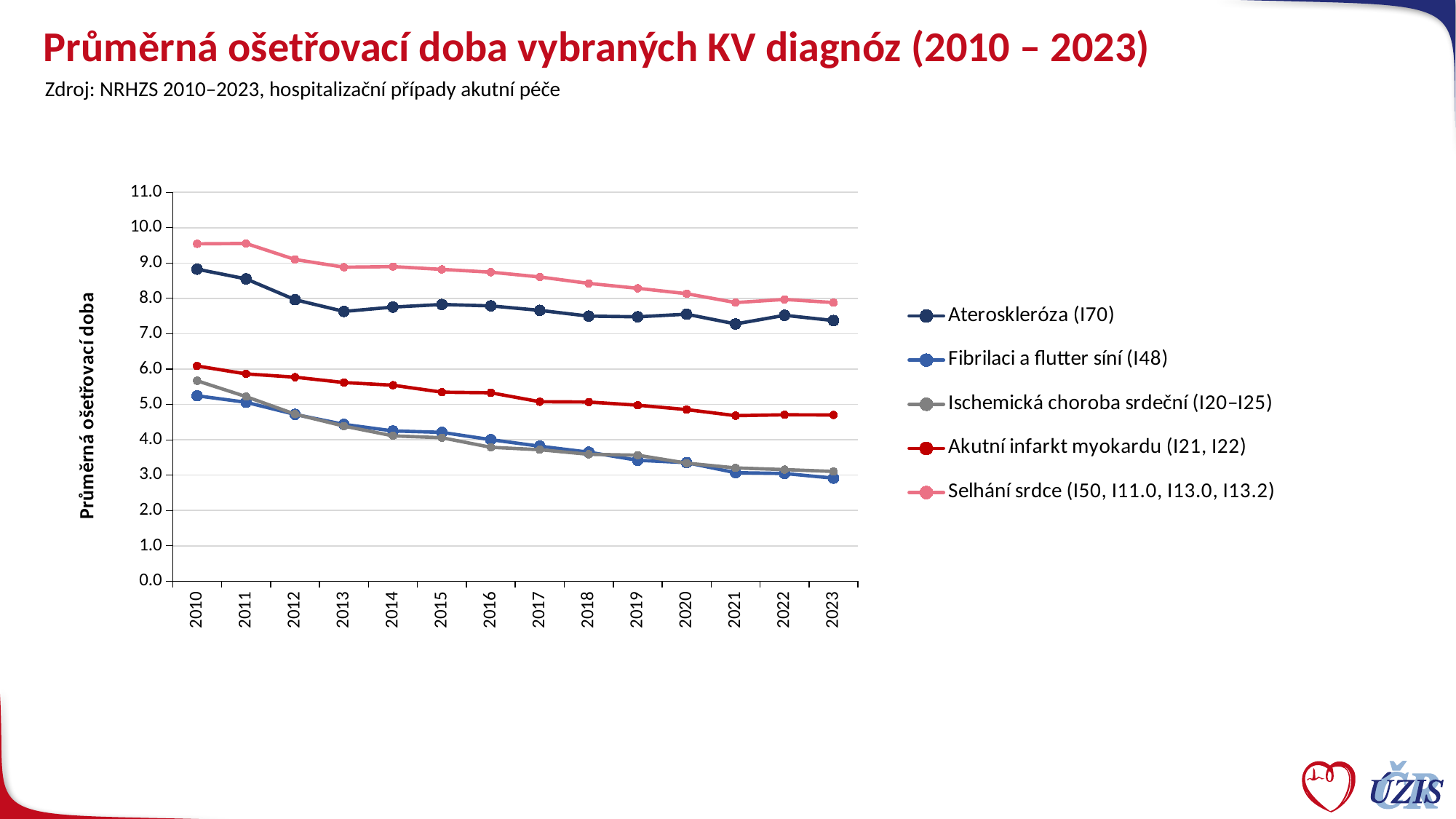

# Průměrná ošetřovací doba vybraných KV diagnóz (2010 – 2023)
Zdroj: NRHZS 2010–2023, hospitalizační případy akutní péče

### Chart

| Category | Ateroskleróza (I70) | Fibrilaci a flutter síní (I48) | Ischemická choroba srdeční (I20–I25) | Akutní infarkt myokardu (I21, I22) | Selhání srdce (I50, I11.0, I13.0, I13.2) |
|---|---|---|---|---|---|
| 2010 | 8.82662197327217 | 5.24536938922561 | 5.66972958781832 | 6.08773779049339 | 9.54410160038797 |
| 2011 | 8.55184916606236 | 5.06156217049233 | 5.22264160313873 | 5.86432964944741 | 9.554160738695 |
| 2012 | 7.96338136243499 | 4.71927633321978 | 4.72660471147611 | 5.77130478868046 | 9.10019816695566 |
| 2013 | 7.63078588829739 | 4.43526496378192 | 4.38634229102917 | 5.61963993453355 | 8.88239657773052 |
| 2014 | 7.75343708879713 | 4.24999093052784 | 4.11129906337123 | 5.54381941634066 | 8.89945837695143 |
| 2015 | 7.82796833773087 | 4.20887681806811 | 4.05755834483644 | 5.34680543239837 | 8.82015281757402 |
| 2016 | 7.78798552472858 | 4.00284407963422 | 3.78783857356744 | 5.33078438731469 | 8.74163568773234 |
| 2017 | 7.66147744174516 | 3.81798829164449 | 3.71895787139689 | 5.07687645687645 | 8.60689239667429 |
| 2018 | 7.49844891950155 | 3.64840805484762 | 3.58889957607495 | 5.06903353057199 | 8.42333722855195 |
| 2019 | 7.47876936044673 | 3.42033983547077 | 3.5630360667504 | 4.97842984842596 | 8.28582976699952 |
| 2020 | 7.5532332209623 | 3.35362947834226 | 3.33814398388991 | 4.8552547089041 | 8.13275181295001 |
| 2021 | 7.2776119402985 | 3.06901590030081 | 3.20338779432964 | 4.6821790913101 | 7.88163027038501 |
| 2022 | 7.52174157619395 | 3.04702502754604 | 3.15637815278533 | 4.70720526372559 | 7.96989117924034 |
| 2023 | 7.37373791051121 | 2.91414990859232 | 3.10385438972162 | 4.70310376076121 | 7.88223948153482 |